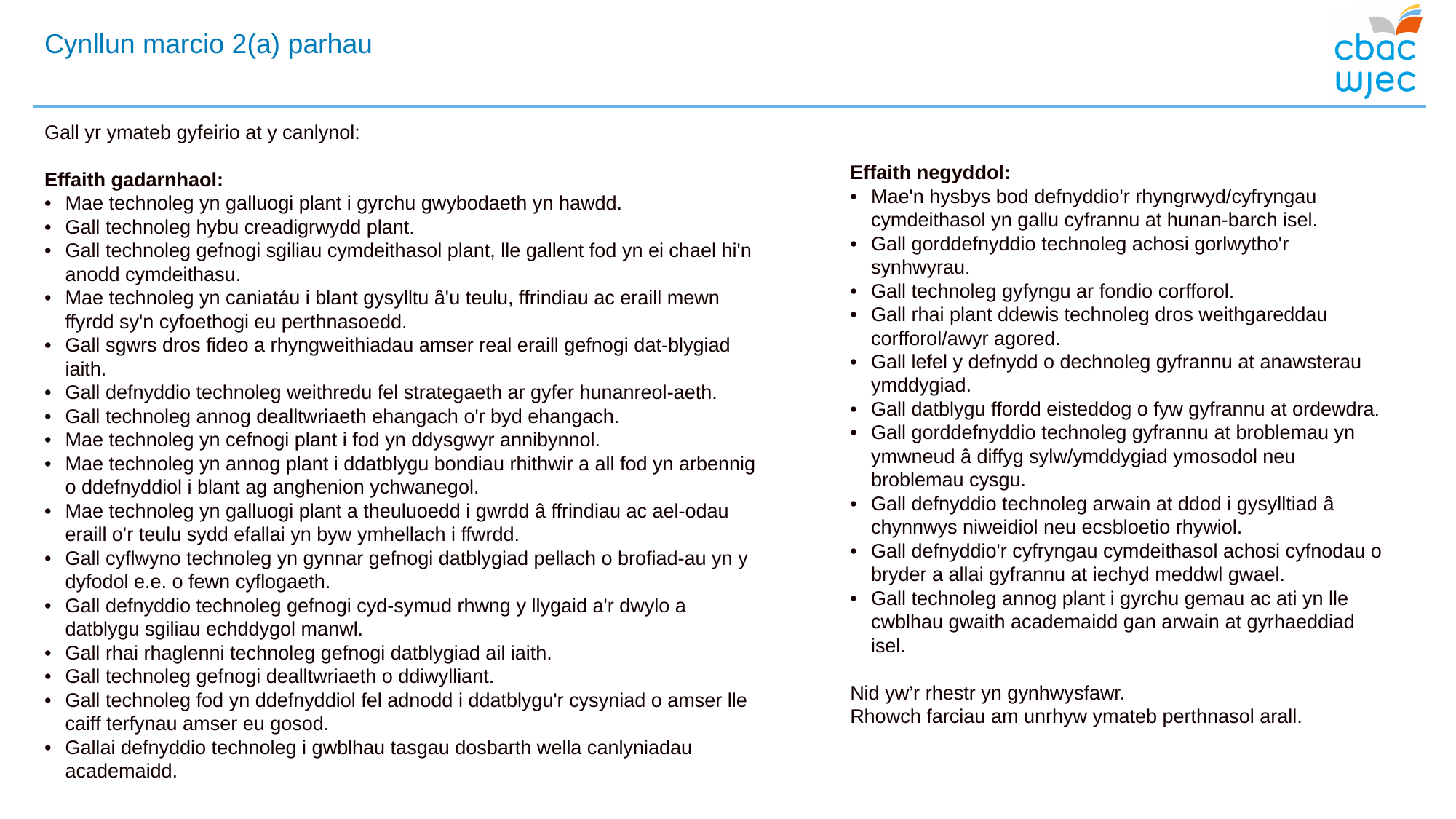

# Cynllun marcio 2(a) parhau
Gall yr ymateb gyfeirio at y canlynol:

Effaith gadarnhaol:
•	Mae technoleg yn galluogi plant i gyrchu gwybodaeth yn hawdd.
•	Gall technoleg hybu creadigrwydd plant.
•	Gall technoleg gefnogi sgiliau cymdeithasol plant, lle gallent fod yn ei chael hi'n anodd cymdeithasu.
•	Mae technoleg yn caniatáu i blant gysylltu â'u teulu, ffrindiau ac eraill mewn ffyrdd sy'n cyfoethogi eu perthnasoedd.
•	Gall sgwrs dros fideo a rhyngweithiadau amser real eraill gefnogi dat-blygiad iaith.
•	Gall defnyddio technoleg weithredu fel strategaeth ar gyfer hunanreol-aeth.
•	Gall technoleg annog dealltwriaeth ehangach o'r byd ehangach.
•	Mae technoleg yn cefnogi plant i fod yn ddysgwyr annibynnol.
•	Mae technoleg yn annog plant i ddatblygu bondiau rhithwir a all fod yn arbennig o ddefnyddiol i blant ag anghenion ychwanegol.
•	Mae technoleg yn galluogi plant a theuluoedd i gwrdd â ffrindiau ac ael-odau eraill o'r teulu sydd efallai yn byw ymhellach i ffwrdd.
•	Gall cyflwyno technoleg yn gynnar gefnogi datblygiad pellach o brofiad-au yn y dyfodol e.e. o fewn cyflogaeth.
•	Gall defnyddio technoleg gefnogi cyd-symud rhwng y llygaid a'r dwylo a datblygu sgiliau echddygol manwl.
•	Gall rhai rhaglenni technoleg gefnogi datblygiad ail iaith.
•	Gall technoleg gefnogi dealltwriaeth o ddiwylliant.
•	Gall technoleg fod yn ddefnyddiol fel adnodd i ddatblygu'r cysyniad o amser lle caiff terfynau amser eu gosod.
•	Gallai defnyddio technoleg i gwblhau tasgau dosbarth wella canlyniadau academaidd.
Effaith negyddol:
•	Mae'n hysbys bod defnyddio'r rhyngrwyd/cyfryngau cymdeithasol yn gallu cyfrannu at hunan-barch isel.
•	Gall gorddefnyddio technoleg achosi gorlwytho'r synhwyrau.
•	Gall technoleg gyfyngu ar fondio corfforol.
•	Gall rhai plant ddewis technoleg dros weithgareddau corfforol/awyr agored.
•	Gall lefel y defnydd o dechnoleg gyfrannu at anawsterau ymddygiad.
•	Gall datblygu ffordd eisteddog o fyw gyfrannu at ordewdra.
•	Gall gorddefnyddio technoleg gyfrannu at broblemau yn ymwneud â diffyg sylw/ymddygiad ymosodol neu broblemau cysgu.
•	Gall defnyddio technoleg arwain at ddod i gysylltiad â chynnwys niweidiol neu ecsbloetio rhywiol.
•	Gall defnyddio'r cyfryngau cymdeithasol achosi cyfnodau o bryder a allai gyfrannu at iechyd meddwl gwael.
•	Gall technoleg annog plant i gyrchu gemau ac ati yn lle cwblhau gwaith academaidd gan arwain at gyrhaeddiad isel.

Nid yw’r rhestr yn gynhwysfawr.
Rhowch farciau am unrhyw ymateb perthnasol arall.